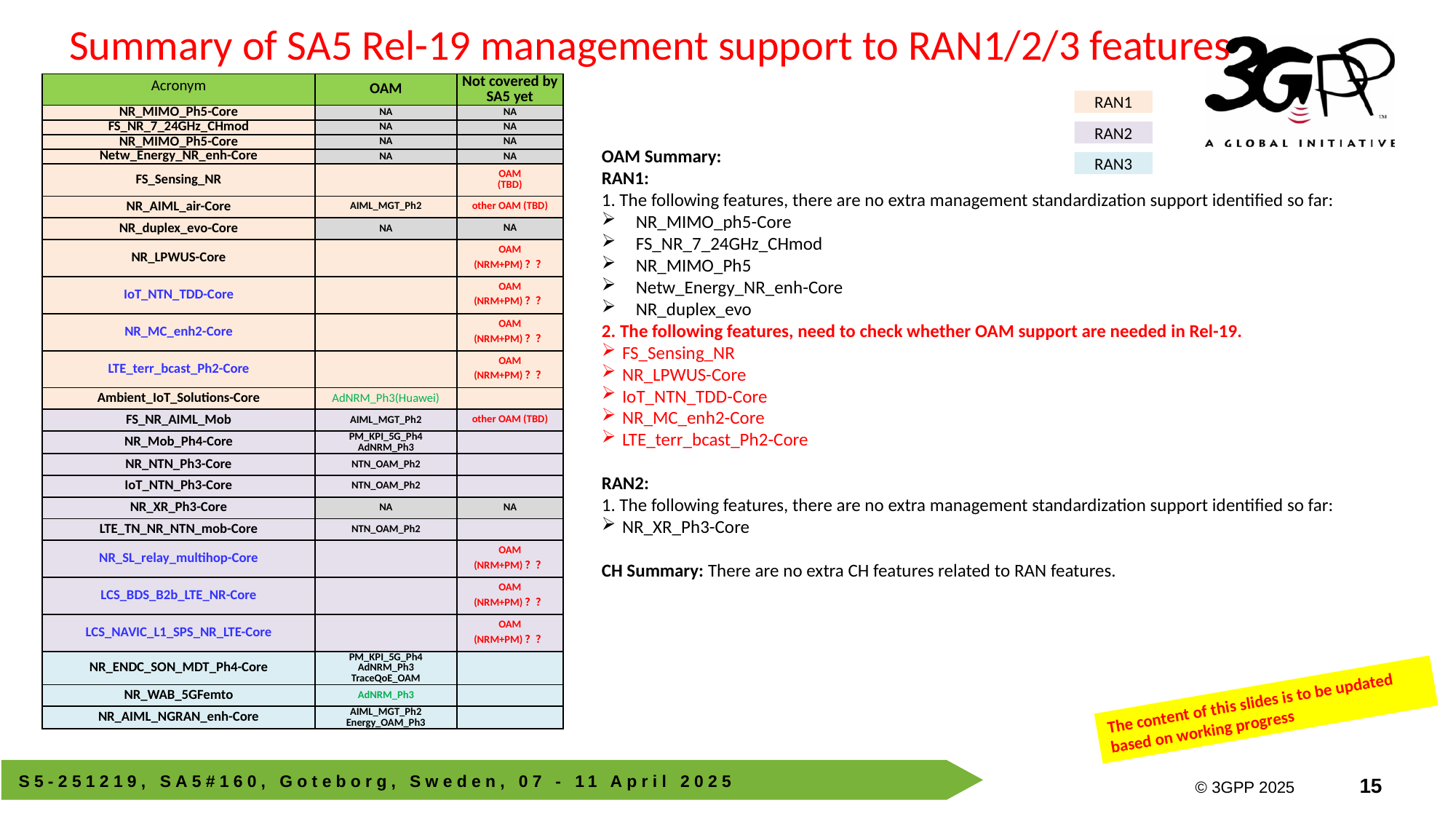

Summary of SA5 Rel-19 management support to RAN1/2/3 features
| Acronym | OAM | Not covered by SA5 yet |
| --- | --- | --- |
| NR\_MIMO\_Ph5-Core | NA | NA |
| FS\_NR\_7\_24GHz\_CHmod | NA | NA |
| NR\_MIMO\_Ph5-Core | NA | NA |
| Netw\_Energy\_NR\_enh-Core | NA | NA |
| FS\_Sensing\_NR |  | OAM (TBD) |
| NR\_AIML\_air-Core | AIML\_MGT\_Ph2 | other OAM (TBD) |
| NR\_duplex\_evo-Core | NA | NA |
| NR\_LPWUS-Core |  | OAM (NRM+PM)？？ |
| IoT\_NTN\_TDD-Core |  | OAM (NRM+PM)？？ |
| NR\_MC\_enh2-Core |  | OAM (NRM+PM)？？ |
| LTE\_terr\_bcast\_Ph2-Core |  | OAM (NRM+PM)？？ |
| Ambient\_IoT\_Solutions-Core | AdNRM\_Ph3(Huawei) |  |
| FS\_NR\_AIML\_Mob | AIML\_MGT\_Ph2 | other OAM (TBD) |
| NR\_Mob\_Ph4-Core | PM\_KPI\_5G\_Ph4 AdNRM\_Ph3 |  |
| NR\_NTN\_Ph3-Core | NTN\_OAM\_Ph2 |  |
| IoT\_NTN\_Ph3-Core | NTN\_OAM\_Ph2 |  |
| NR\_XR\_Ph3-Core | NA | NA |
| LTE\_TN\_NR\_NTN\_mob-Core | NTN\_OAM\_Ph2 |  |
| NR\_SL\_relay\_multihop-Core |  | OAM (NRM+PM)？？ |
| LCS\_BDS\_B2b\_LTE\_NR-Core |  | OAM (NRM+PM)？？ |
| LCS\_NAVIC\_L1\_SPS\_NR\_LTE-Core |  | OAM (NRM+PM)？？ |
| NR\_ENDC\_SON\_MDT\_Ph4-Core | PM\_KPI\_5G\_Ph4 AdNRM\_Ph3 TraceQoE\_OAM |  |
| NR\_WAB\_5GFemto | AdNRM\_Ph3 |  |
| NR\_AIML\_NGRAN\_enh-Core | AIML\_MGT\_Ph2 Energy\_OAM\_Ph3 |  |
RAN1
RAN2
OAM Summary:
RAN1:
1. The following features, there are no extra management standardization support identified so far:
NR_MIMO_ph5-Core
FS_NR_7_24GHz_CHmod
NR_MIMO_Ph5
Netw_Energy_NR_enh-Core
NR_duplex_evo
2. The following features, need to check whether OAM support are needed in Rel-19.
FS_Sensing_NR
NR_LPWUS-Core
IoT_NTN_TDD-Core
NR_MC_enh2-Core
LTE_terr_bcast_Ph2-Core

RAN2:
1. The following features, there are no extra management standardization support identified so far:
NR_XR_Ph3-Core

CH Summary: There are no extra CH features related to RAN features.
RAN3
The content of this slides is to be updated based on working progress